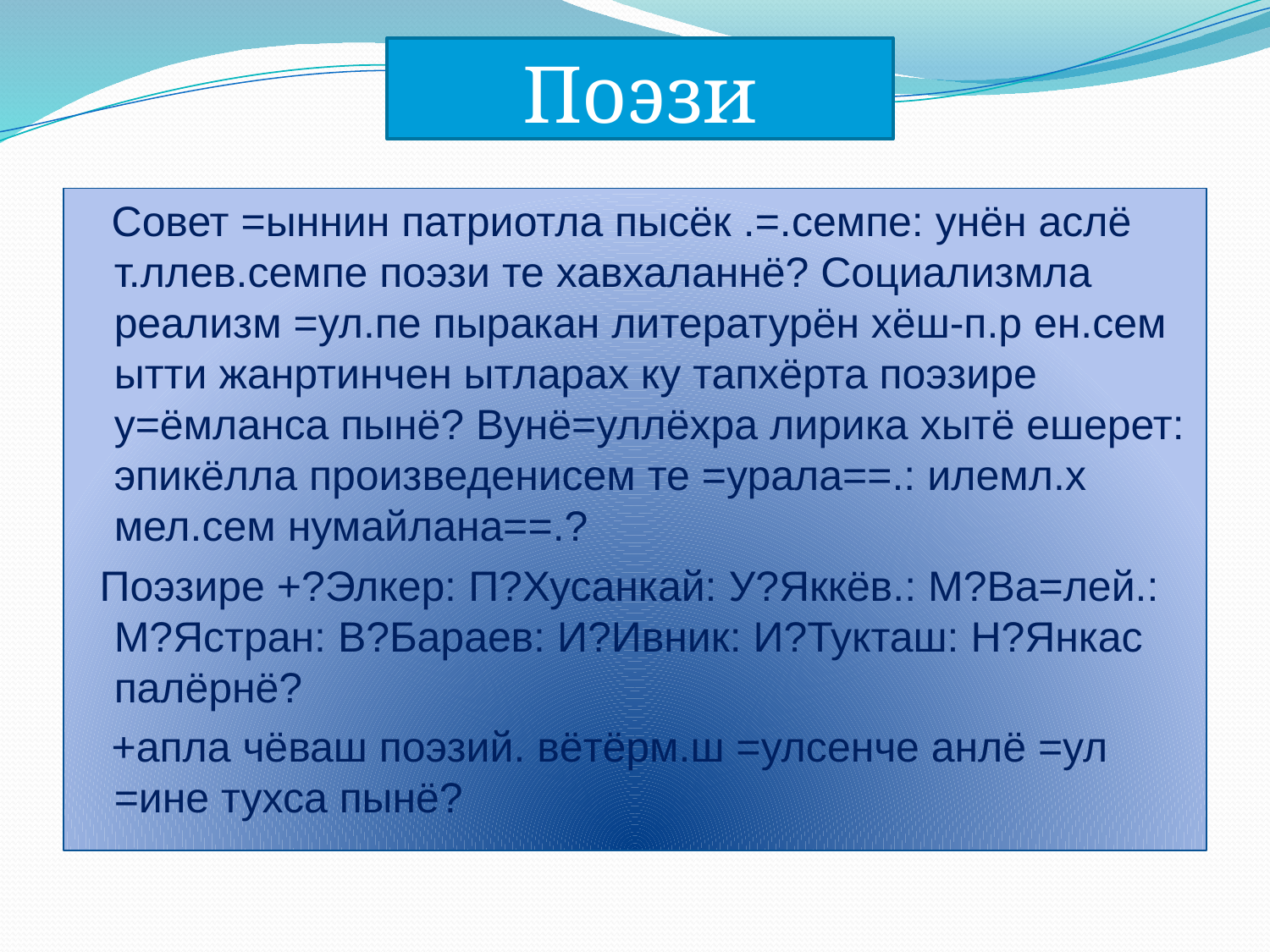

# Поэзи
   Совет =ыннин патриотла пысёк .=.семпе: унён аслё т.ллев.семпе поэзи те хавхаланнё? Социализмла реализм =ул.пе пыракан литературён хёш-п.р ен.сем ытти жанртинчен ытларах ку тапхёрта поэзире у=ёмланса пынё? Вунё=уллёхра лирика хытё ешерет: эпикёлла произведенисем те =урала==.: илемл.х мел.сем нумайлана==.?
  Поэзире +?Элкер: П?Хусанкай: У?Яккёв.: М?Ва=лей.: М?Ястран: В?Бараев: И?Ивник: И?Тукташ: Н?Янкас палёрнё?
   +апла чёваш поэзий. вётёрм.ш =улсенче анлё =ул =ине тухса пынё?